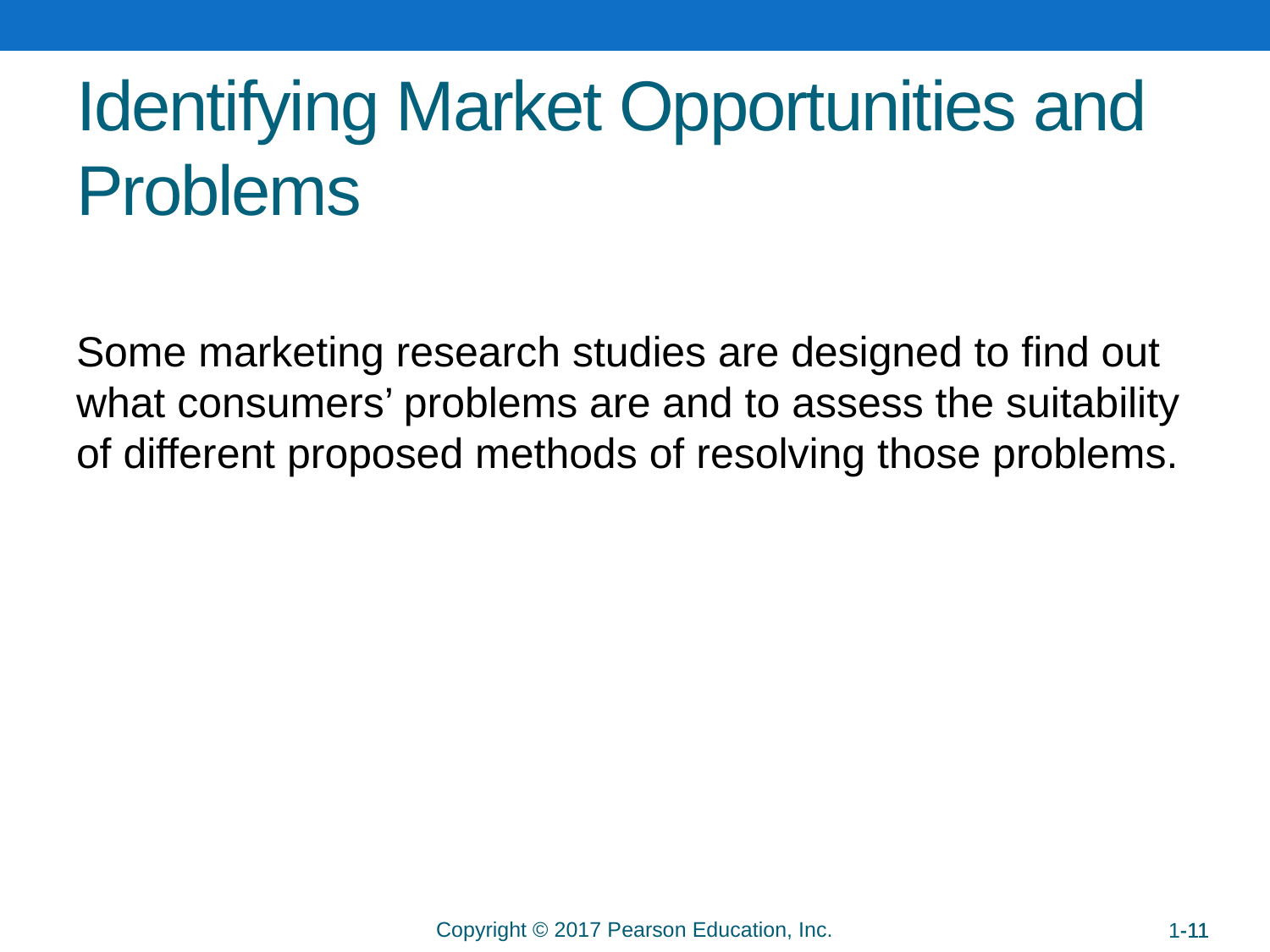

# Identifying Market Opportunities and Problems
Some marketing research studies are designed to find out what consumers’ problems are and to assess the suitability of different proposed methods of resolving those problems.